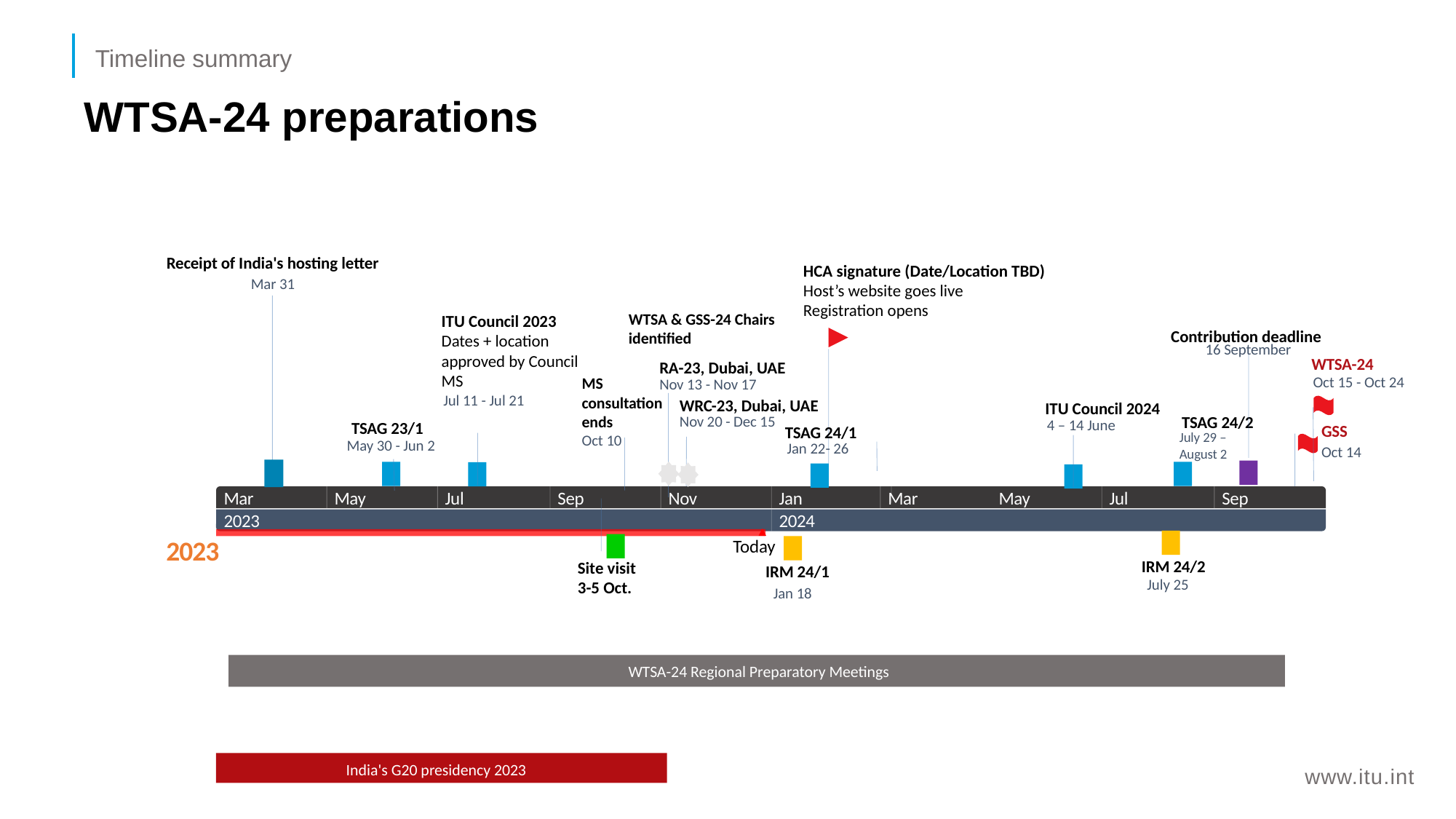

Timeline summary
WTSA-24 preparations
Receipt of India's hosting letter
HCA signature (Date/Location TBD)
Host’s website goes live
Registration opens
Mar 31
WTSA & GSS-24 Chairs identified
ITU Council 2023
Dates + location approved by Council MS
Contribution deadline

16 September
WTSA-24
RA-23, Dubai, UAE
MS
consultation
ends
Oct 10
Oct 15 - Oct 24
Nov 13 - Nov 17
Jul 11 - Jul 21
WRC-23, Dubai, UAE

ITU Council 2024
TSAG 24/2
Nov 20 - Dec 15
4 – 14 June
TSAG 23/1
GSS
TSAG 24/1
July 29 – August 2

May 30 - Jun 2
Jan 22- 26
Oct 14

Mar
May
Jul
Sep
Nov
Jan
Mar
May
Jul
Sep

2023
2024

2023

Today

IRM 24/2
Site visit
3-5 Oct.
IRM 24/1
July 25
Jan 18

WTSA-24 Regional Preparatory Meetings

India's G20 presidency 2023